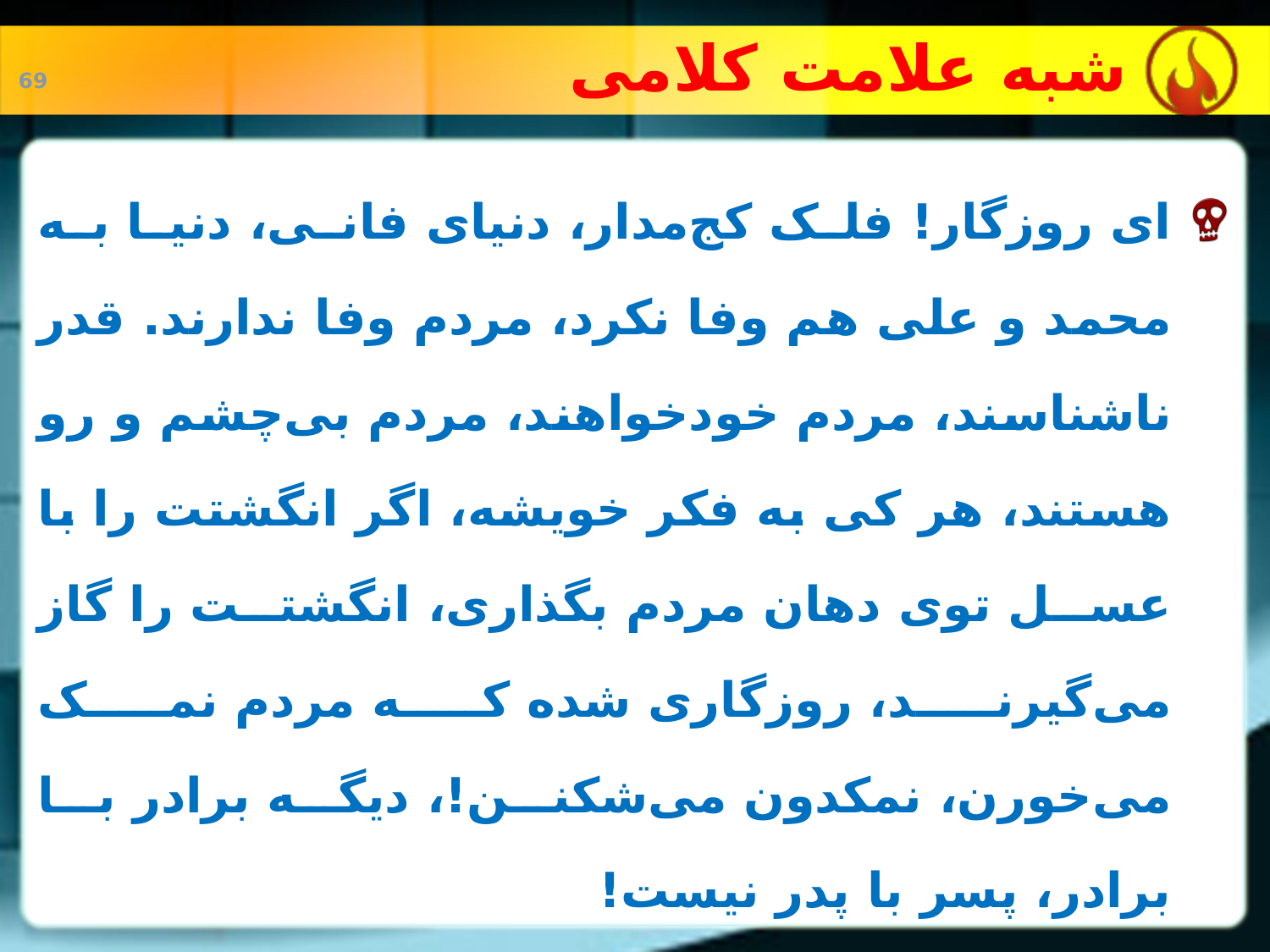

# شبه علامت کلامی
ای روزگار! فلک کج‌مدار، دنیای فانی، دنیا به محمد و علی هم وفا نکرد، مردم ‌وفا ندارند. قدر ناشناسند، مردم خودخواهند، مردم بی‌چشم و رو هستند، هر کی به فکر خویشه، اگر انگشتت را با عسل توی دهان مردم بگذاری، انگشتت را گاز می‌گیرند، روزگاری شده که مردم نمک می‌خورن، نمکدون می‌شکنن!، دیگه برادر با برادر، پسر با پدر نیست!